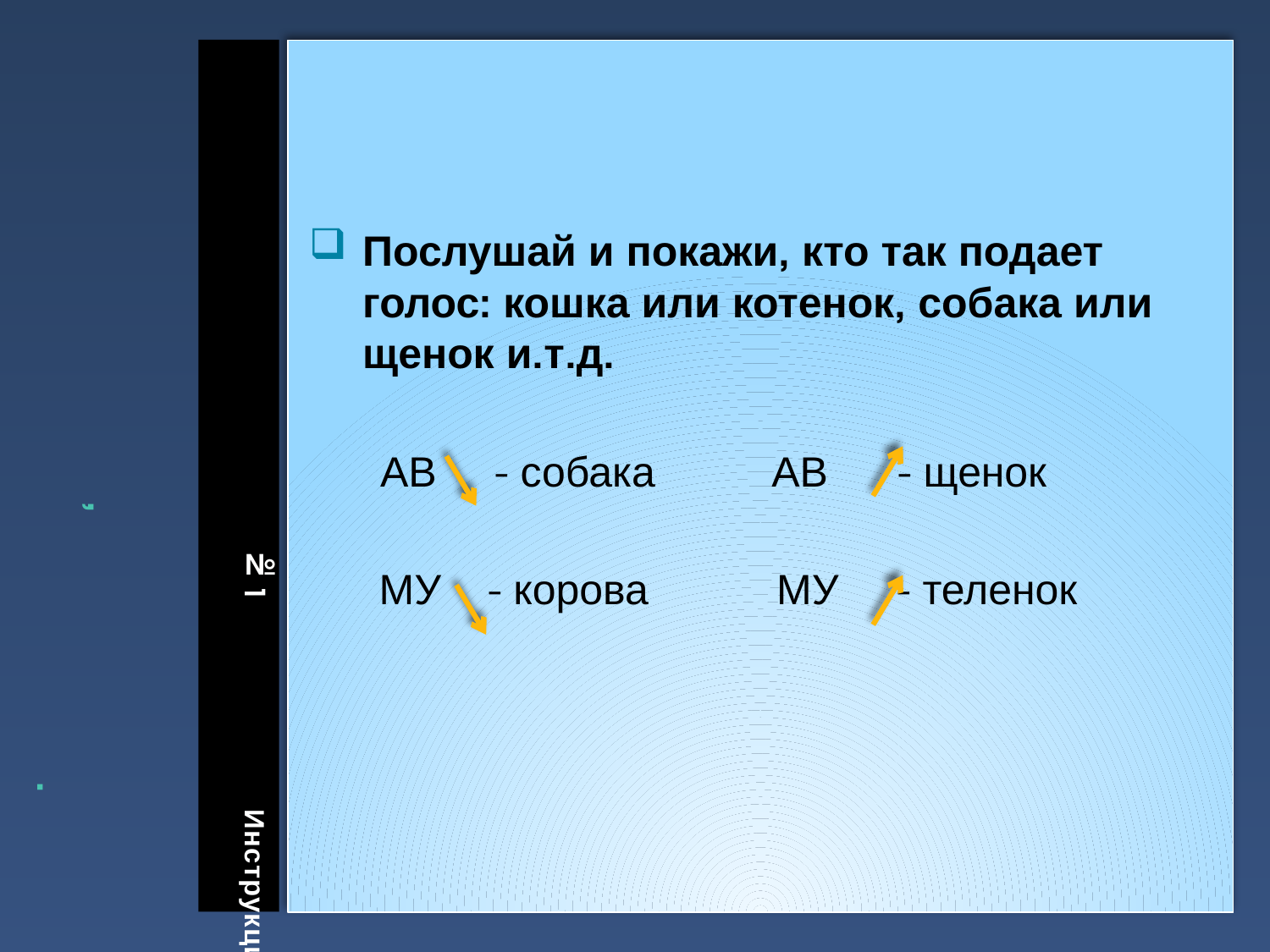

# Восприятие изолированных звуков и звукоподражаний, произнесенных с различной высотой голоса.
Инструкция   №1

Послушай и покажи, кто так подает голос: кошка или котенок, собака или щенок и.т.д.

      АВ     - собака          АВ      - щенок

      МУ    - корова           МУ     - теленок